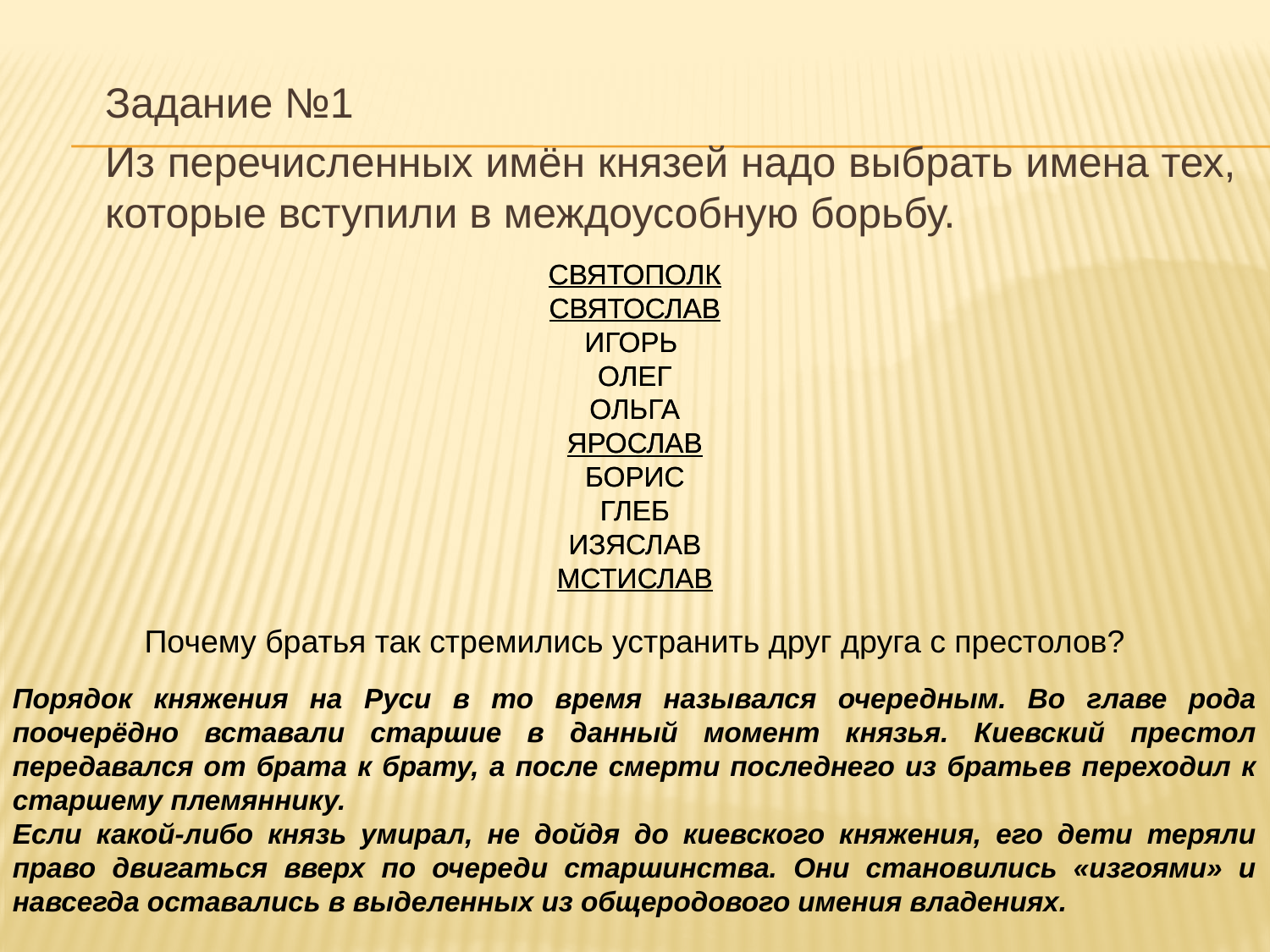

Задание №1
Из перечисленных имён князей надо выбрать имена тех, которые вступили в междоусобную борьбу.
СВЯТОПОЛК
СВЯТОСЛАВ
ИГОРЬ
ОЛЕГ
ОЛЬГА
ЯРОСЛАВ
БОРИС
ГЛЕБ
ИЗЯСЛАВ
МСТИСЛАВ
СВЯТОПОЛК
СВЯТОСЛАВ
ИГОРЬ
ОЛЕГ
ОЛЬГА
ЯРОСЛАВ
БОРИС
ГЛЕБ
ИЗЯСЛАВ
МСТИСЛАВ
Почему братья так стремились устранить друг друга с престолов?
Порядок княжения на Руси в то время назывался очередным. Во главе рода поочерёдно вставали старшие в данный момент князья. Киевский престол передавался от брата к брату, а после смерти последнего из братьев переходил к старшему племяннику.
Если какой-либо князь умирал, не дойдя до киевского княжения, его дети теряли право двигаться вверх по очереди старшинства. Они становились «изгоями» и навсегда оставались в выделенных из общеродового имения владениях.